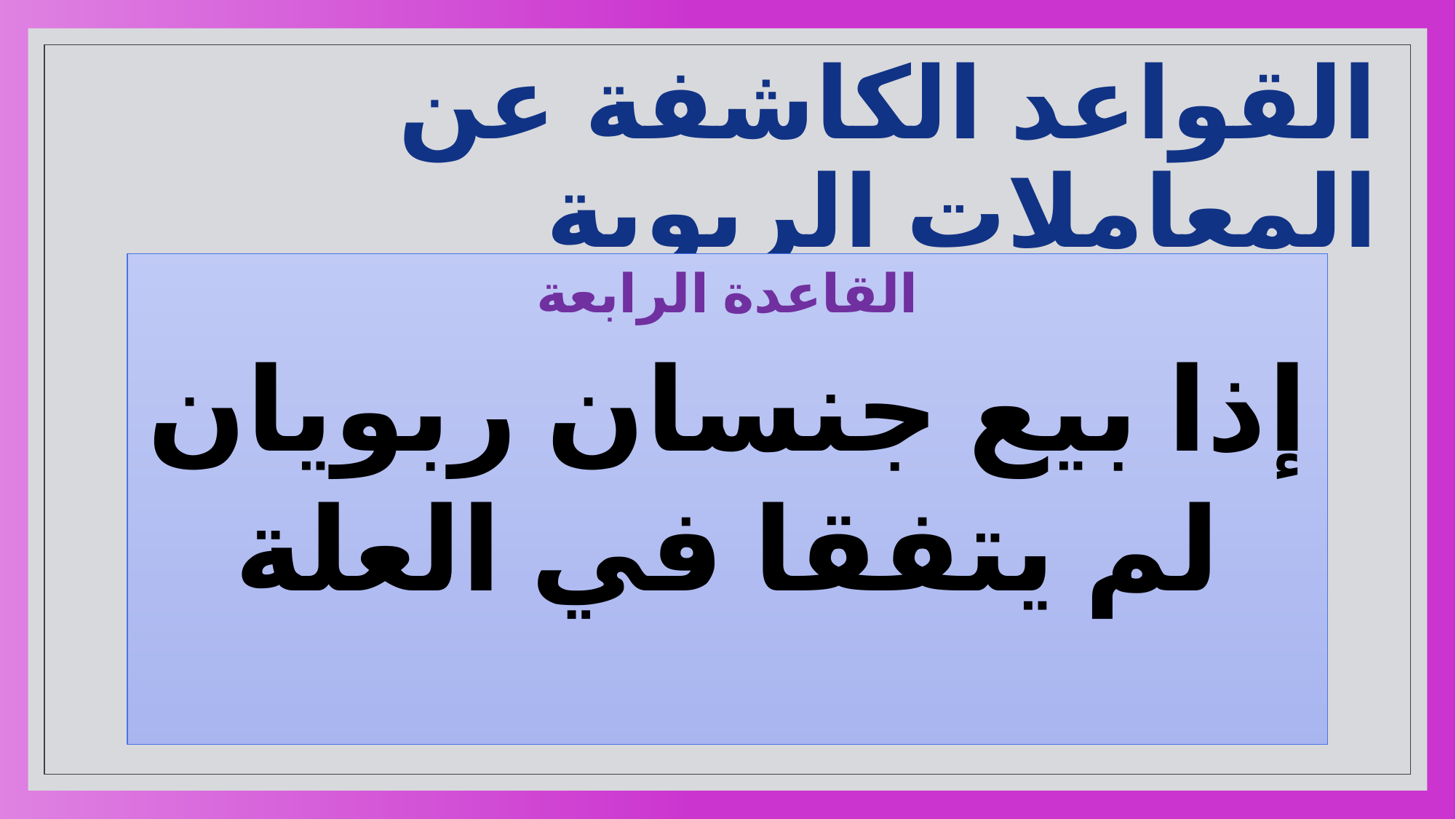

# القواعد الكاشفة عن المعاملات الربوية
القاعدة الرابعة
إذا بيع جنسان ربويان لم يتفقا في العلة